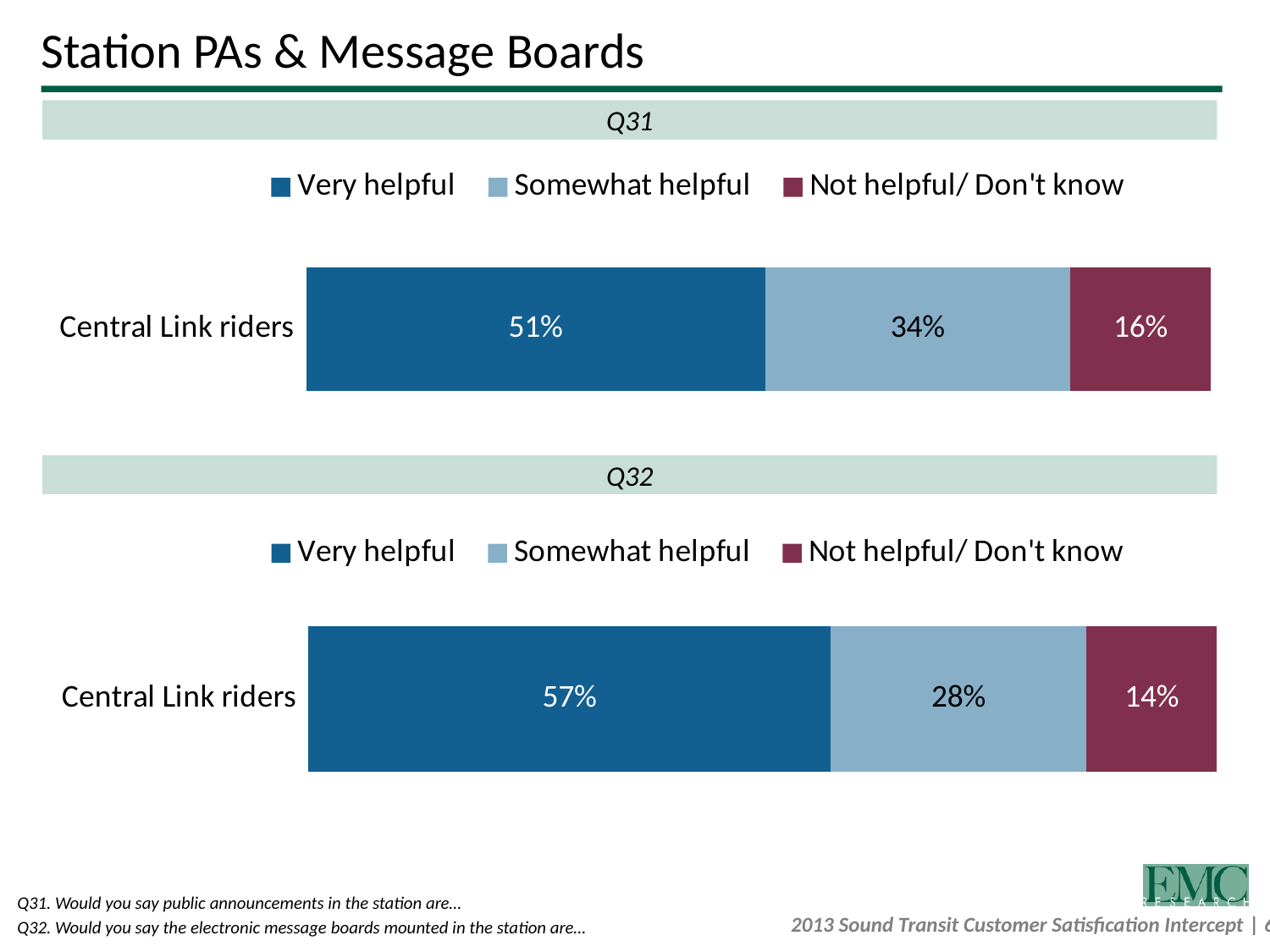

# Station PAs & Message Boards
Q31

### Chart

| Category | Very helpful | Somewhat helpful | Not helpful/ Don't know |
|---|---|---|---|
| Central Link riders | 0.5070215356151574 | 0.3372911076351239 | 0.15568735674972084 |
Q32

### Chart

| Category | Very helpful | Somewhat helpful | Not helpful/ Don't know |
|---|---|---|---|
| Central Link riders | 0.5685788180288452 | 0.278445772001434 | 0.1421324166592408 |
Q31. Would you say public announcements in the station are…
Q32. Would you say the electronic message boards mounted in the station are…